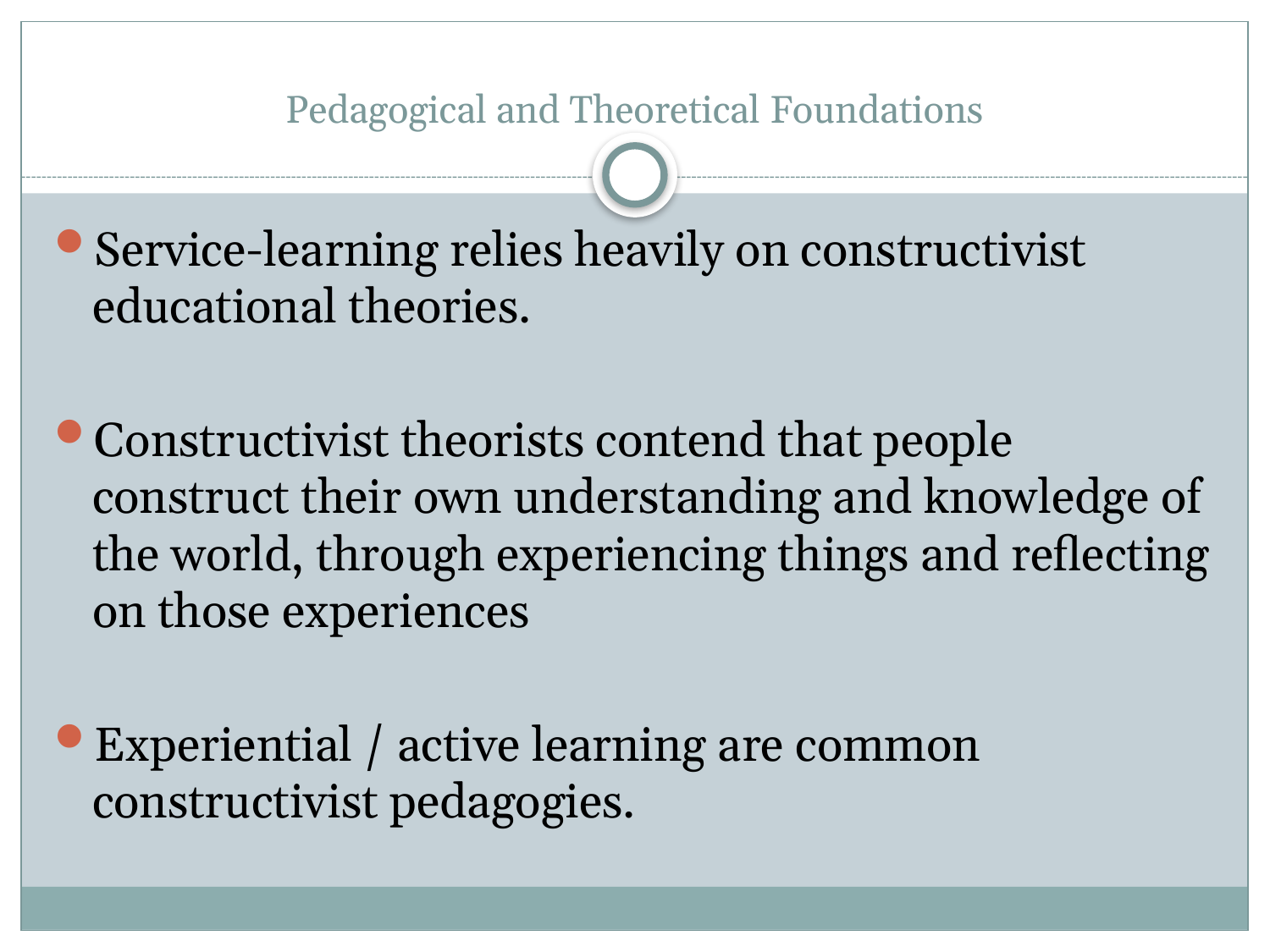

# Pedagogical and Theoretical Foundations
Service-learning relies heavily on constructivist educational theories.

Constructivist theorists contend that people construct their own understanding and knowledge of the world, through experiencing things and reflecting on those experiences

Experiential / active learning are common constructivist pedagogies.